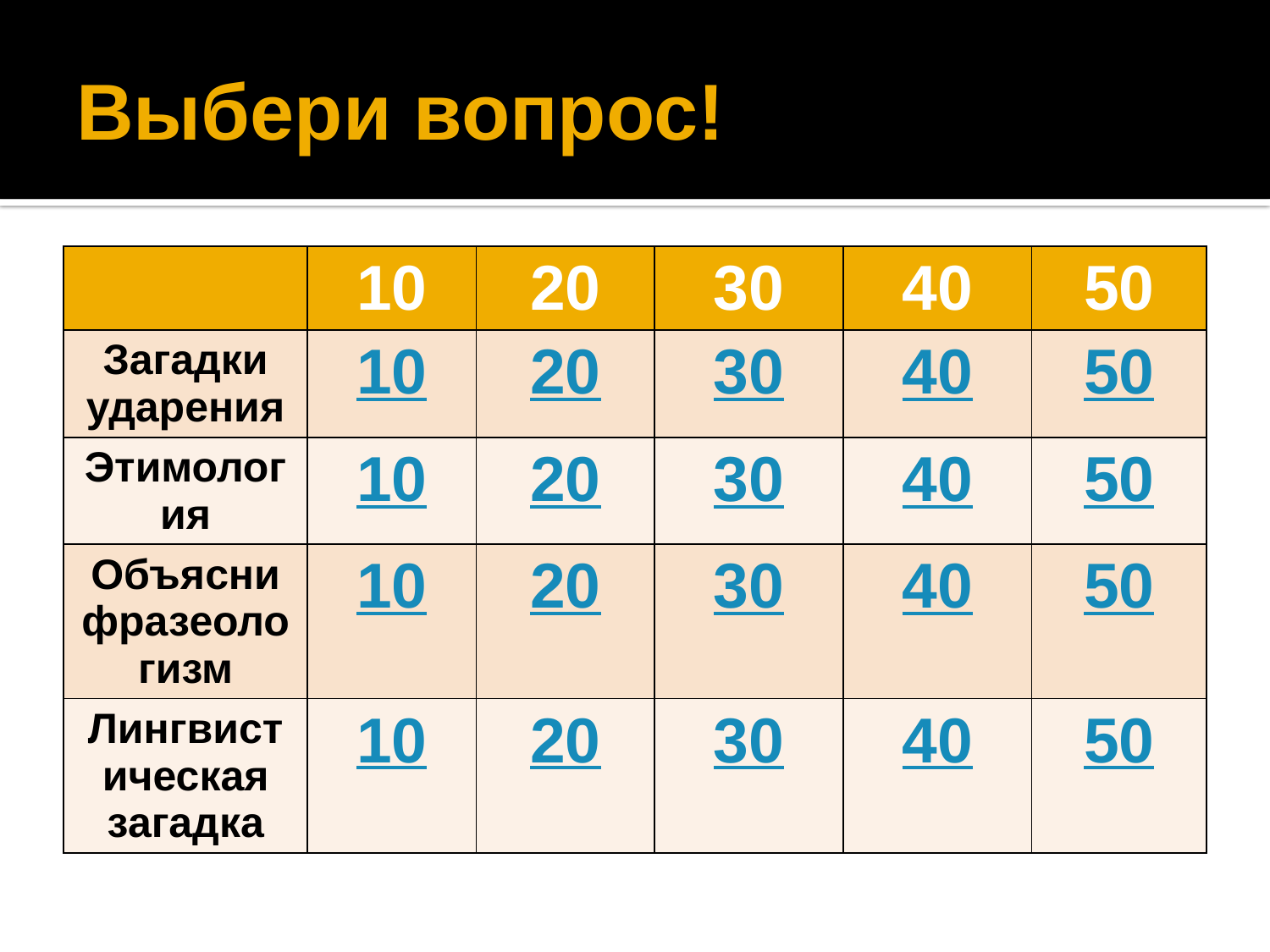

# Выбери вопрос!
|  | 10 | 20 | 30 | 40 | 50 |
| --- | --- | --- | --- | --- | --- |
| Загадки ударения | 10 | 20 | 30 | 40 | 50 |
| Этимология | 10 | 20 | 30 | 40 | 50 |
| Объясни фразеологизм | 10 | 20 | 30 | 40 | 50 |
| Лингвистическая загадка | 10 | 20 | 30 | 40 | 50 |